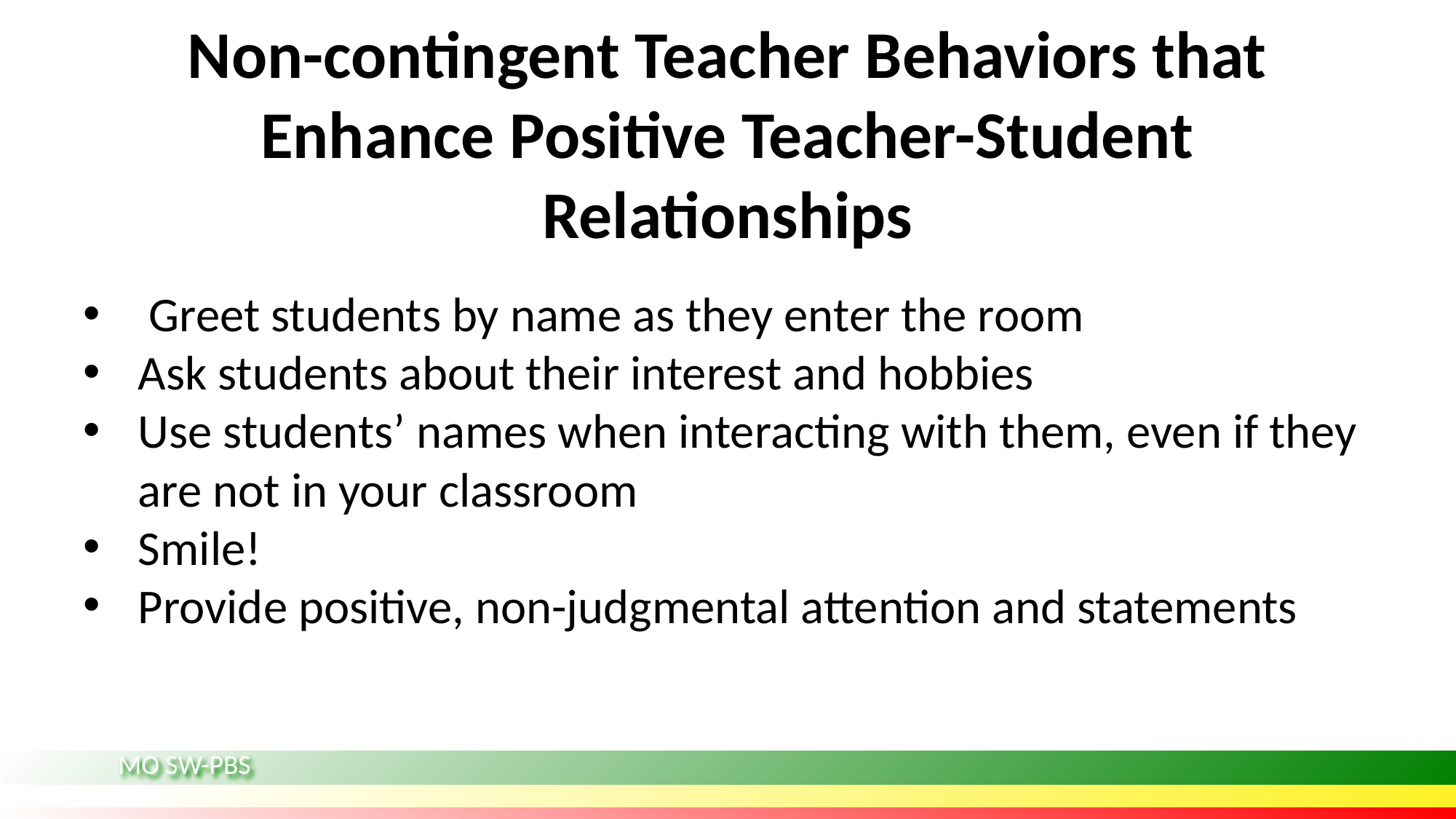

# Non-contingent Teacher Behaviors that Enhance Positive Teacher-Student Relationships
 Greet students by name as they enter the room
Ask students about their interest and hobbies
Use students’ names when interacting with them, even if they are not in your classroom
Smile!
Provide positive, non-judgmental attention and statements